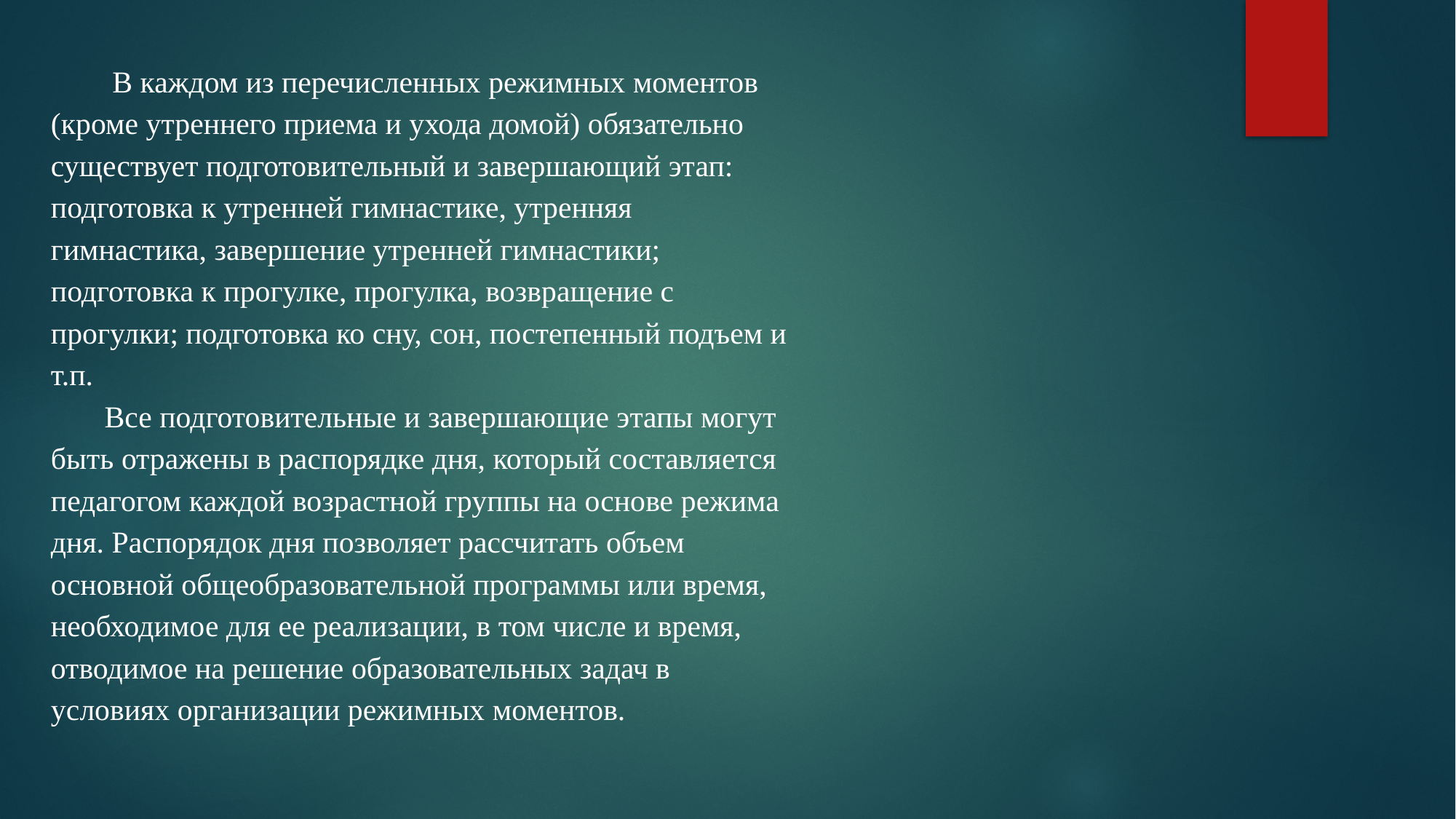

В каждом из перечисленных режимных моментов (кроме утреннего приема и ухода домой) обязательно существует подготовительный и завершающий этап: подготовка к утренней гимнастике, утренняя гимнастика, завершение утренней гимнастики; подготовка к прогулке, прогулка, возвращение с прогулки; подготовка ко сну, сон, постепенный подъем и т.п.
Все подготовительные и завершающие этапы могут быть отражены в распорядке дня, который составляется педагогом каждой возрастной группы на основе режима дня. Распорядок дня позволяет рассчитать объем основной общеобразовательной программы или время, необходимое для ее реализации, в том числе и время, отводимое на решение образовательных задач в условиях организации режимных моментов.